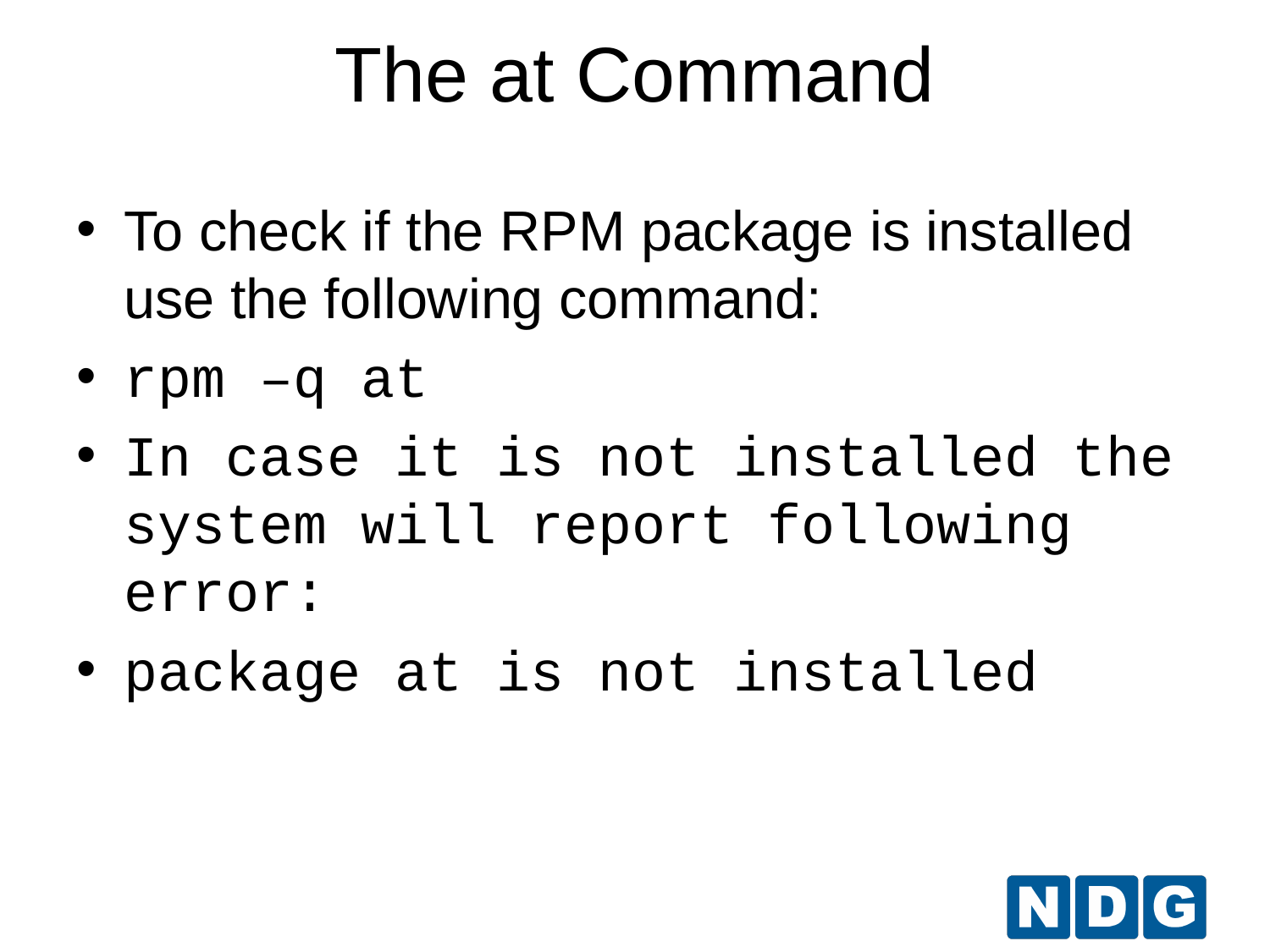

The at Command
To check if the RPM package is installed use the following command:
rpm –q at
In case it is not installed the system will report following error:
package at is not installed